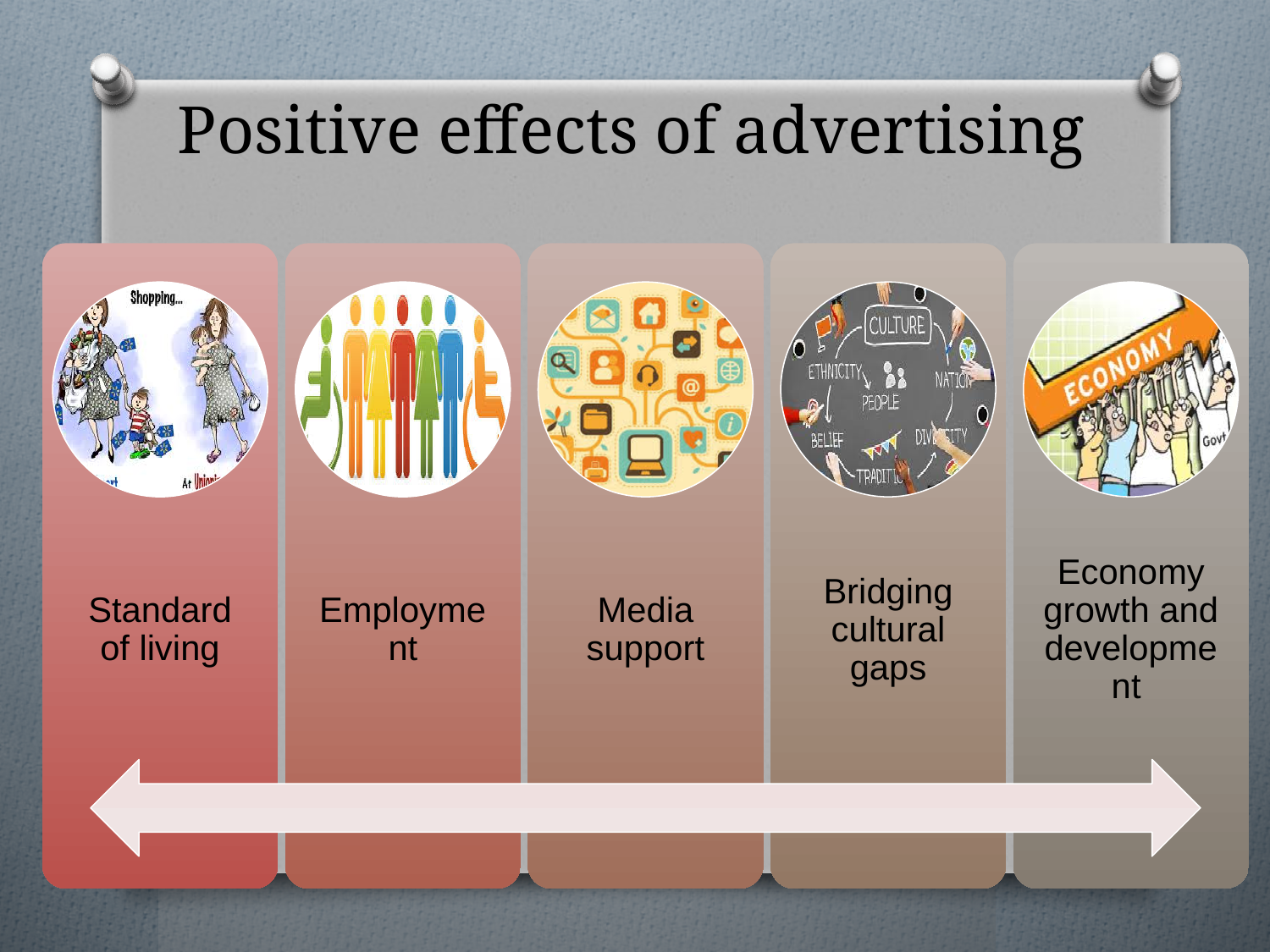

# Positive effects of advertising
Standard of living
Employment
Media support
Bridging cultural gaps
Economy growth and development